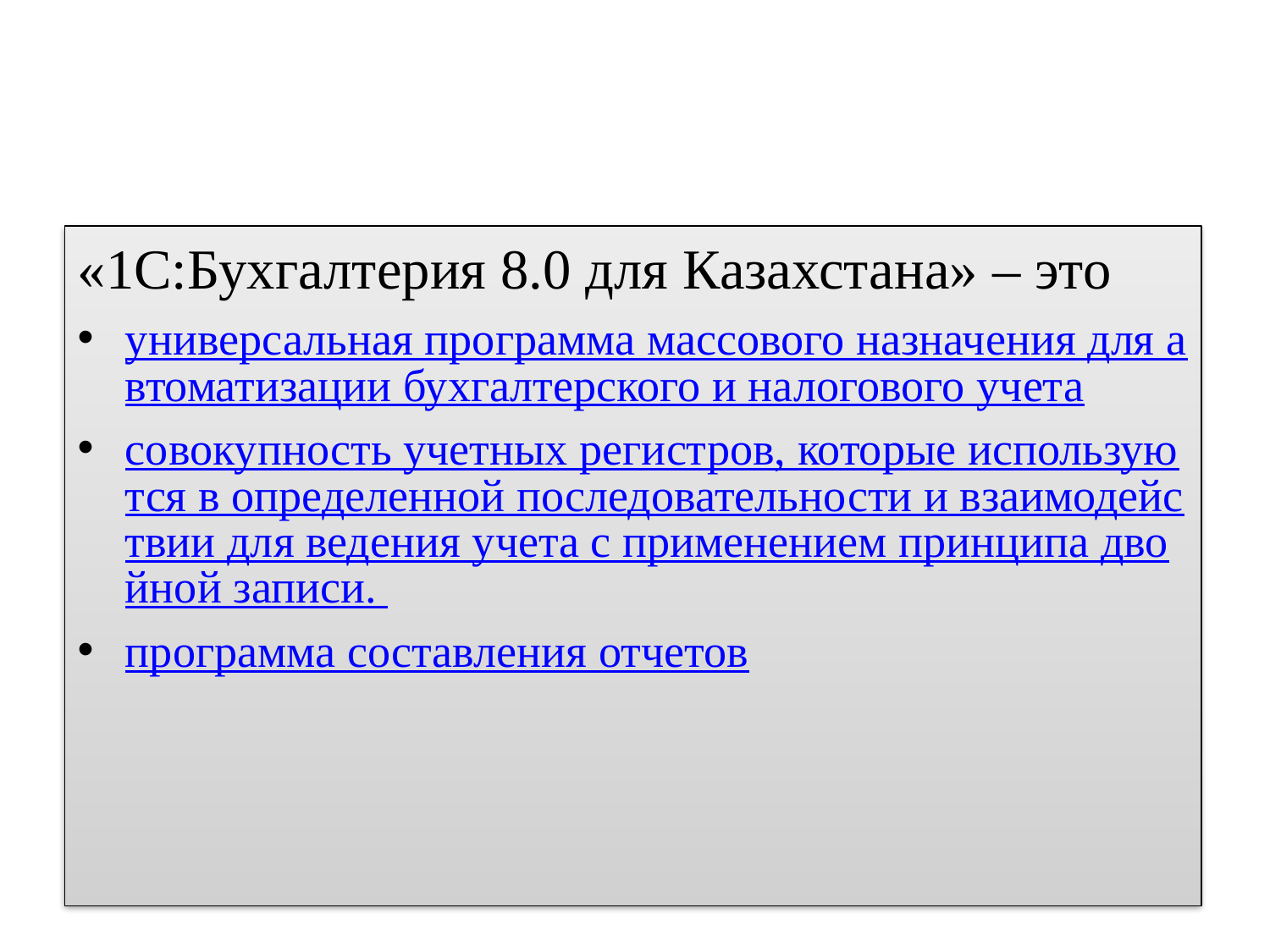

«1С:Бухгалтерия 8.0 для Казахстана» – это
универсальная программа массового назначения для автоматизации бухгалтерского и налогового учета
совокупность учетных регистров, которые используются в определенной последовательности и взаимодействии для ведения учета с применением принципа двойной записи.
программа составления отчетов